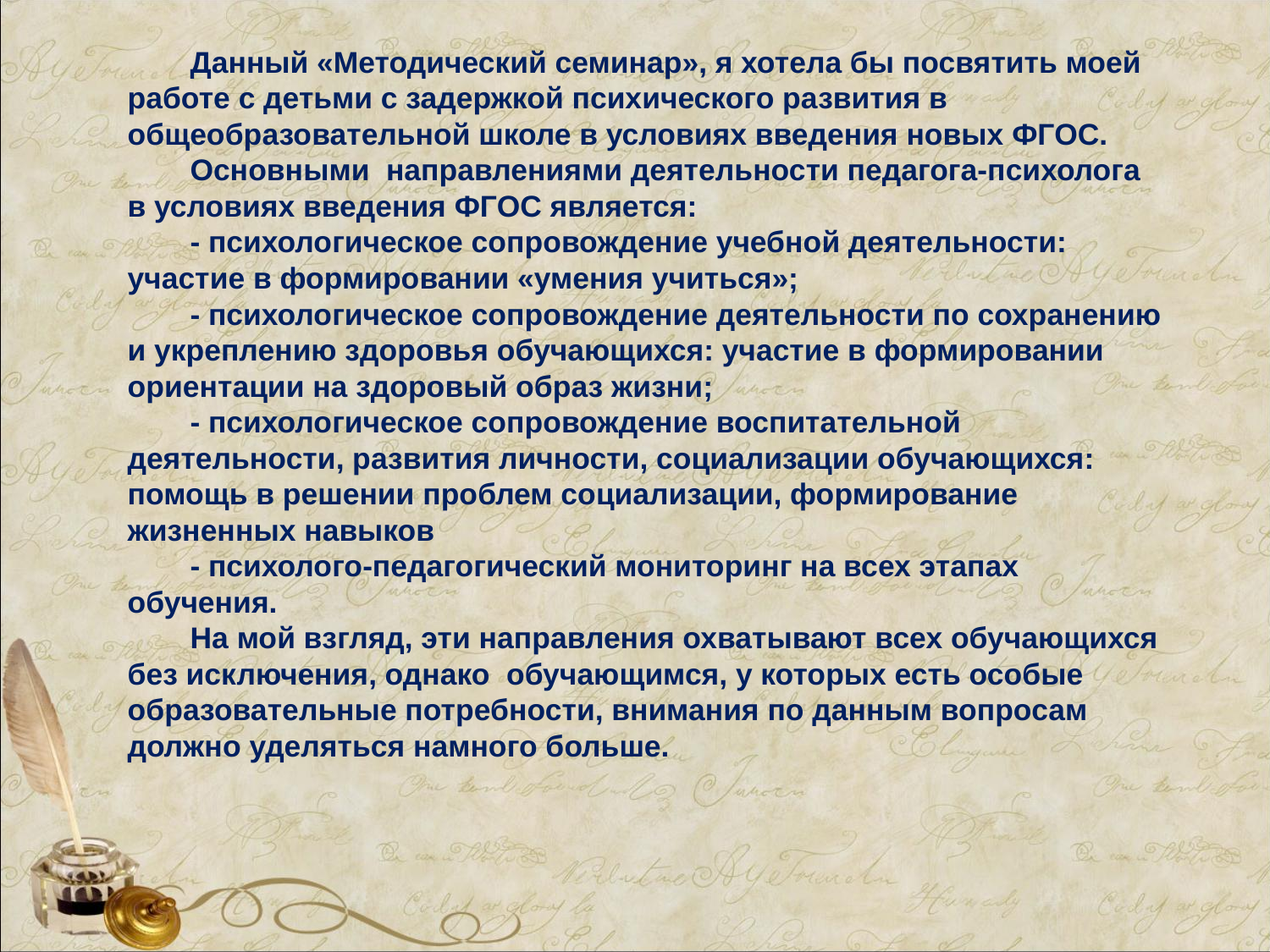

Данный «Методический семинар», я хотела бы посвятить моей работе с детьми с задержкой психического развития в общеобразовательной школе в условиях введения новых ФГОС.
Основными  направлениями деятельности педагога-психолога  в условиях введения ФГОС является:
- психологическое сопровождение учебной деятельности: участие в формировании «умения учиться»;
- психологическое сопровождение деятельности по сохранению и укреплению здоровья обучающихся: участие в формировании ориентации на здоровый образ жизни;
- психологическое сопровождение воспитательной деятельности, развития личности, социализации обучающихся: помощь в решении проблем социализации, формирование жизненных навыков
- психолого-педагогический мониторинг на всех этапах обучения.
На мой взгляд, эти направления охватывают всех обучающихся без исключения, однако  обучающимся, у которых есть особые образовательные потребности, внимания по данным вопросам должно уделяться намного больше.